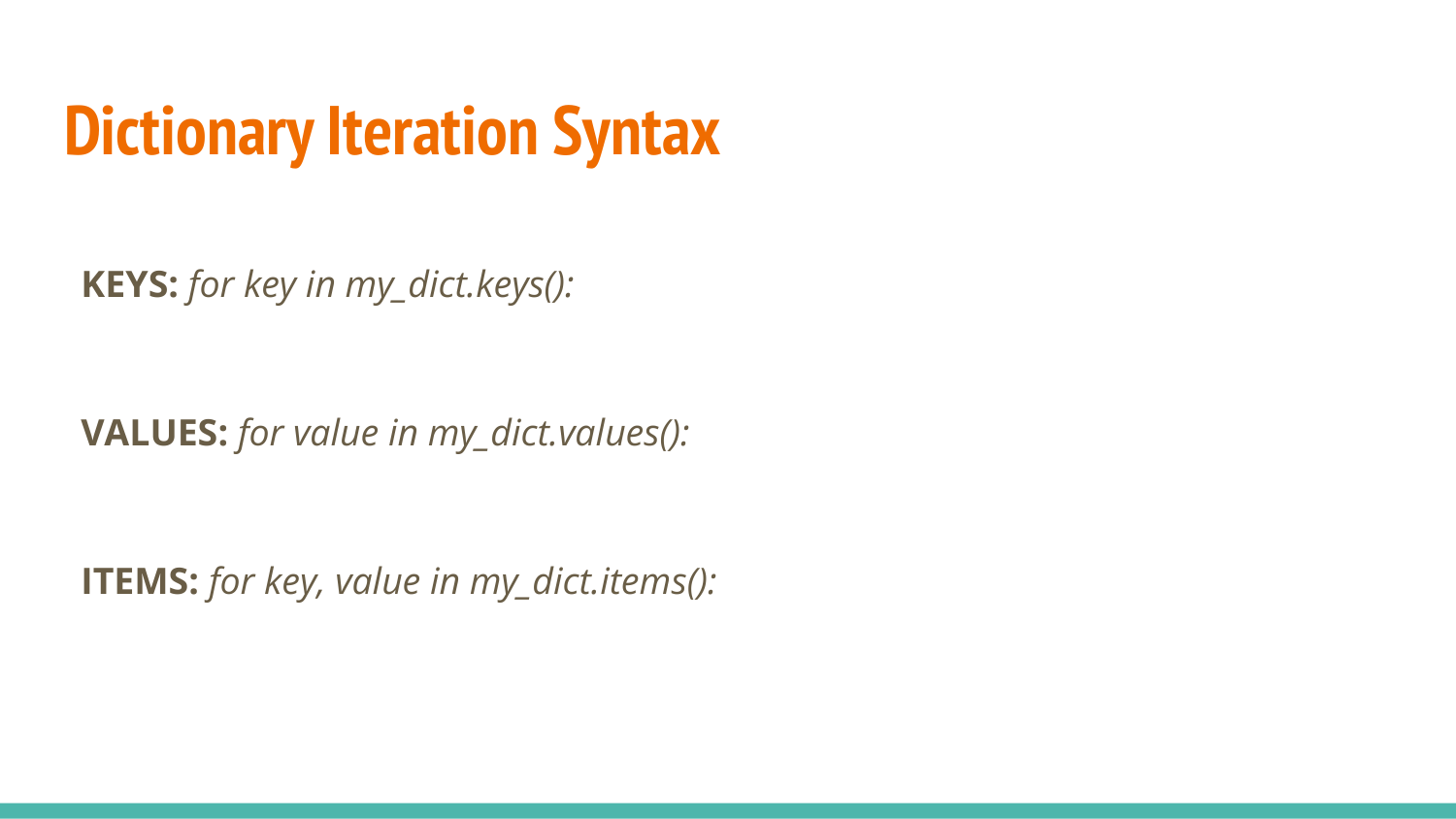

# Dictionary Iteration Syntax
KEYS: for key in my_dict.keys():

VALUES: for value in my_dict.values():

ITEMS: for key, value in my_dict.items():